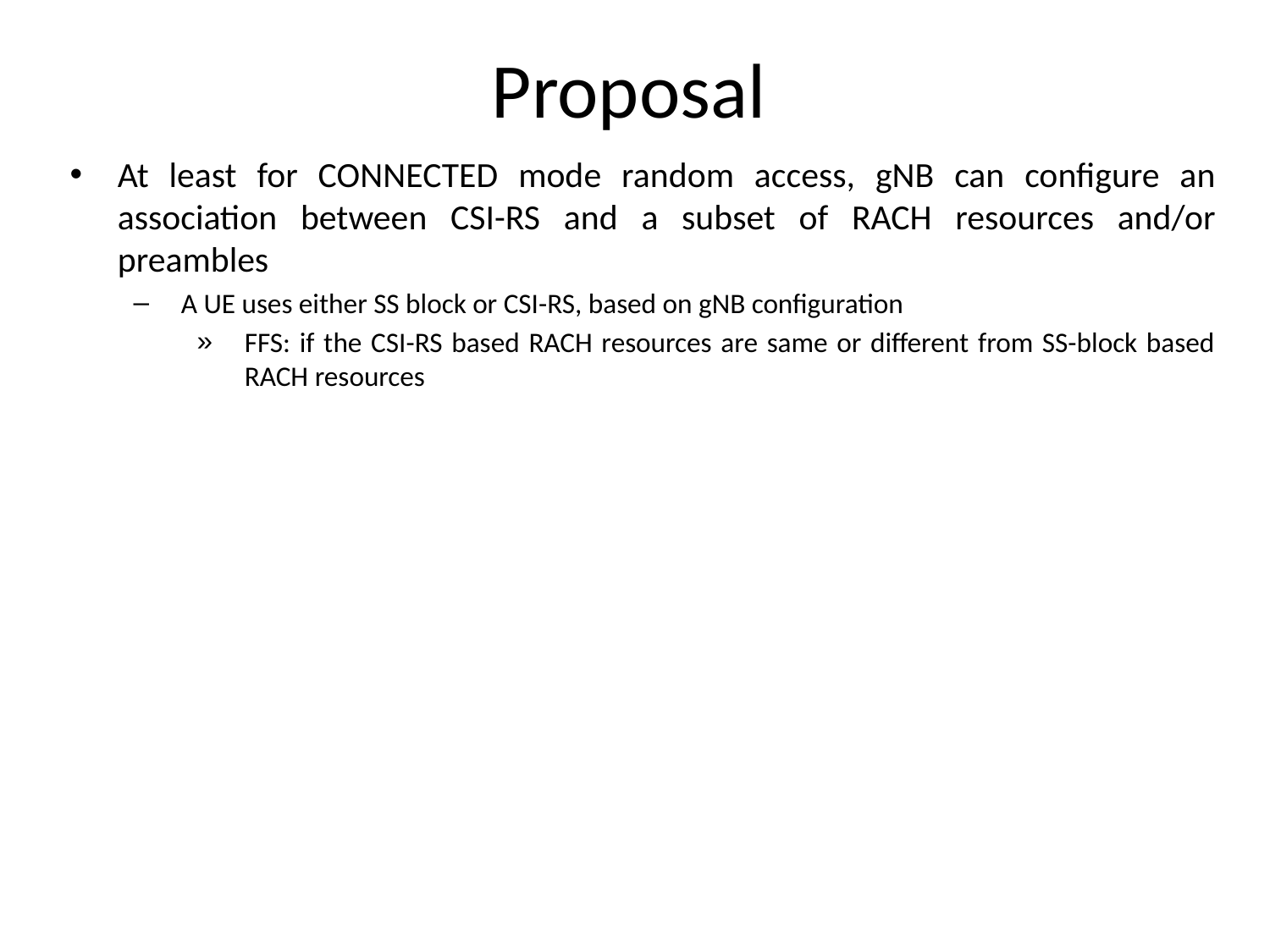

# Proposal
At least for CONNECTED mode random access, gNB can configure an association between CSI-RS and a subset of RACH resources and/or preambles
A UE uses either SS block or CSI-RS, based on gNB configuration
FFS: if the CSI-RS based RACH resources are same or different from SS-block based RACH resources